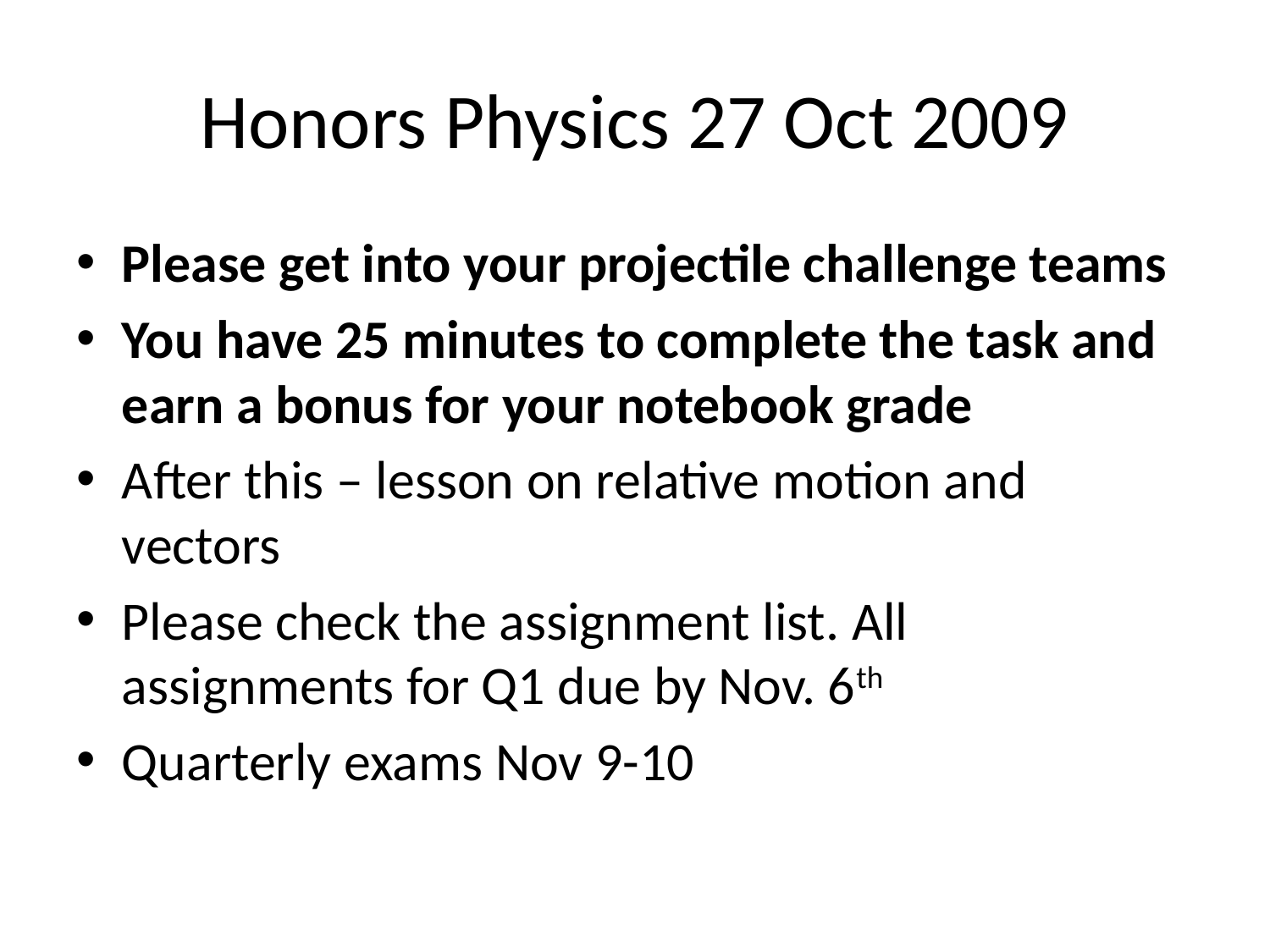

# Honors Physics 27 Oct 2009
Please get into your projectile challenge teams
You have 25 minutes to complete the task and earn a bonus for your notebook grade
After this – lesson on relative motion and vectors
Please check the assignment list. All assignments for Q1 due by Nov. 6th
Quarterly exams Nov 9-10